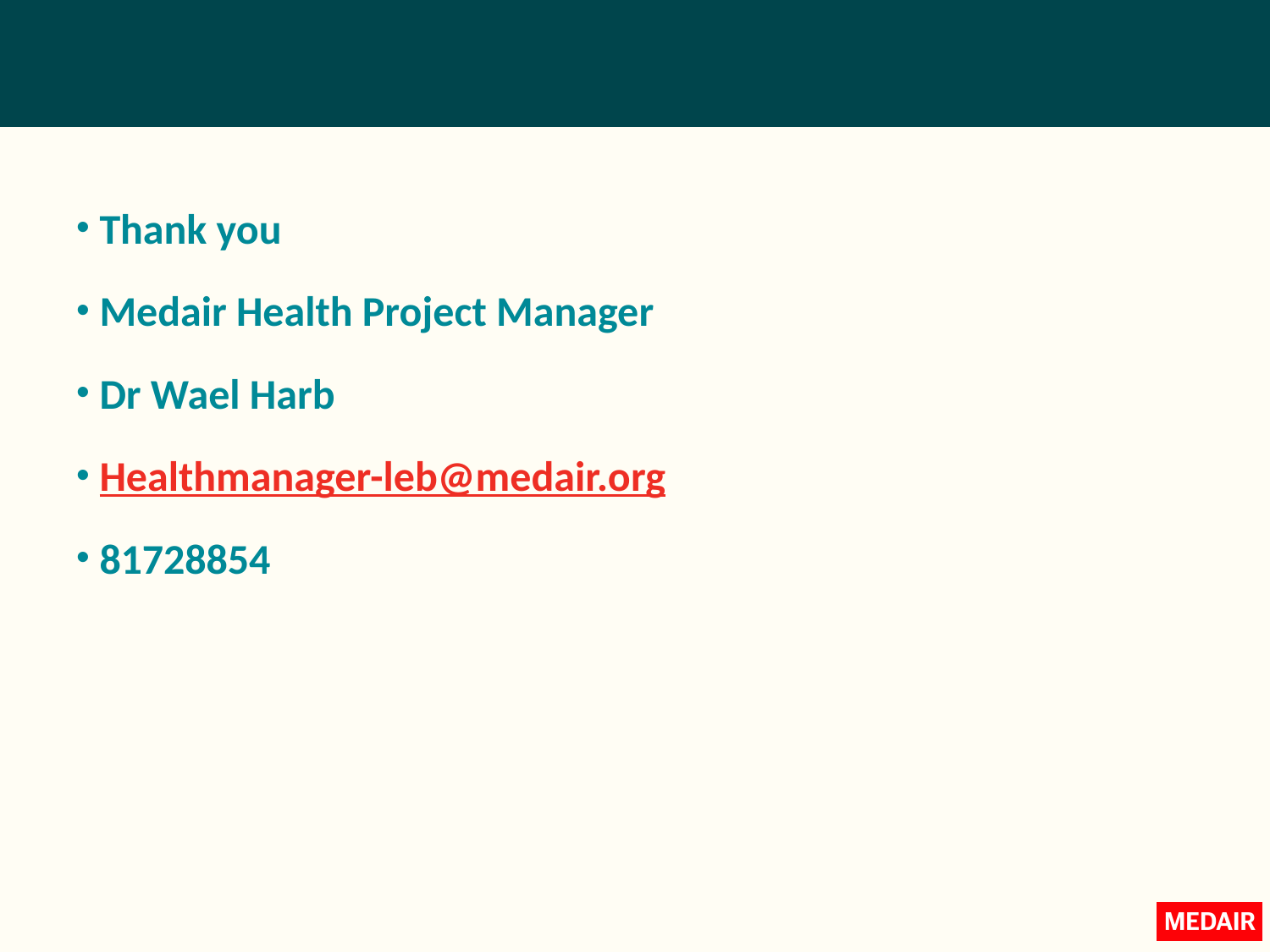

#
Thank you
Medair Health Project Manager
Dr Wael Harb
Healthmanager-leb@medair.org
81728854